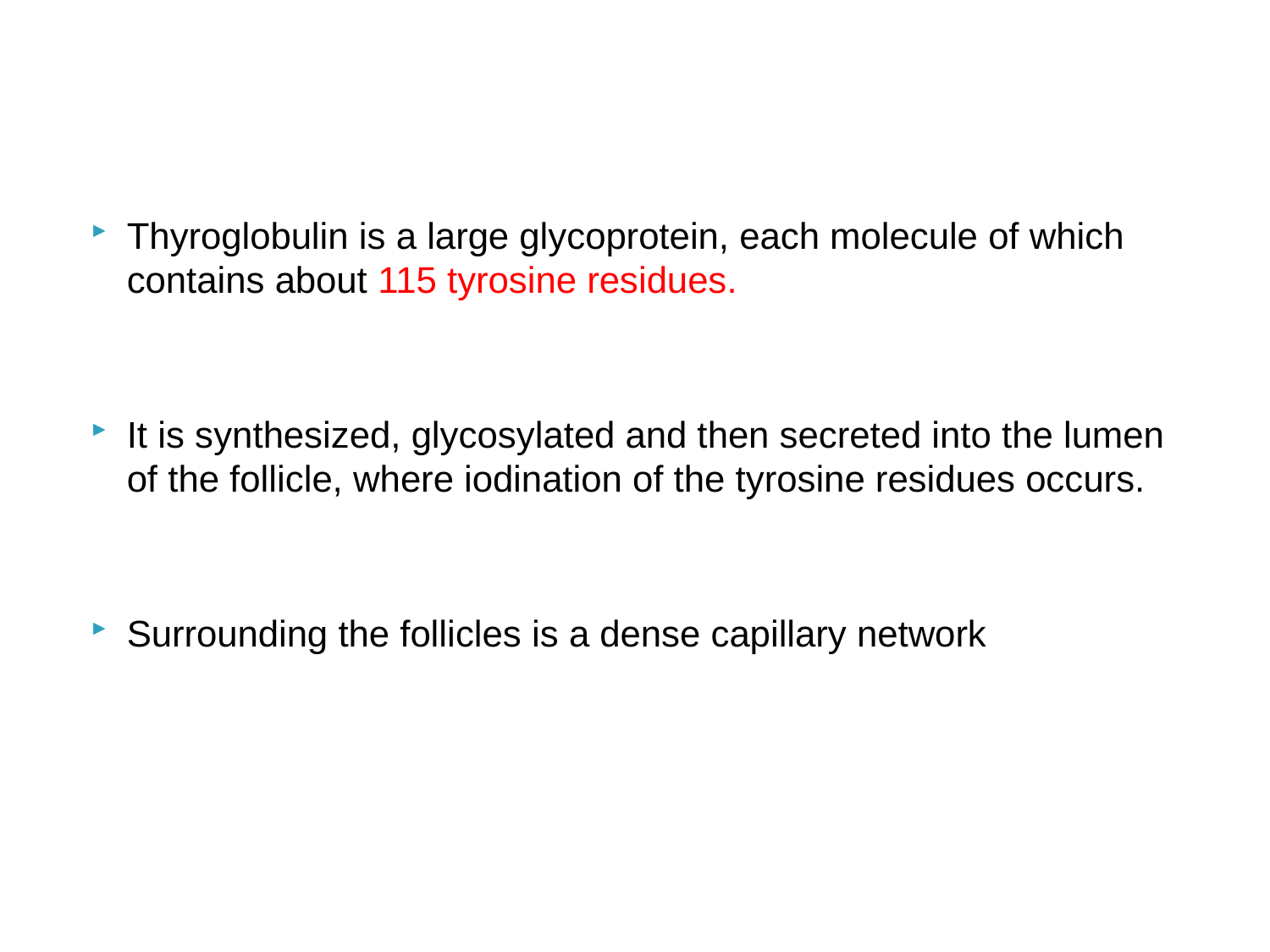

#
Thyroglobulin is a large glycoprotein, each molecule of which contains about 115 tyrosine residues.

It is synthesized, glycosylated and then secreted into the lumen of the follicle, where iodination of the tyrosine residues occurs.

Surrounding the follicles is a dense capillary network